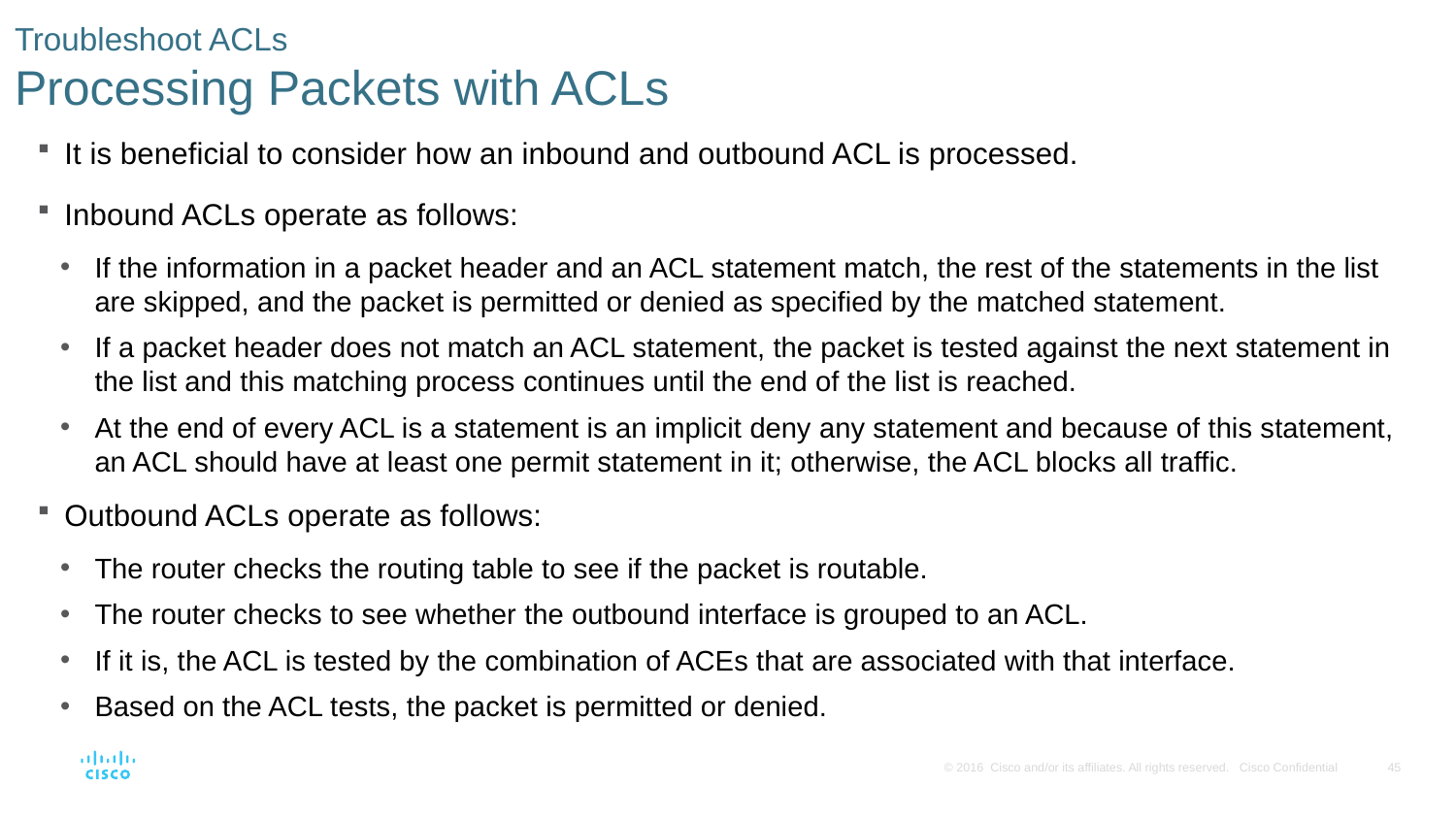

# Troubleshoot ACLs Processing Packets with ACLs
It is beneficial to consider how an inbound and outbound ACL is processed.
Inbound ACLs operate as follows:
If the information in a packet header and an ACL statement match, the rest of the statements in the list are skipped, and the packet is permitted or denied as specified by the matched statement.
If a packet header does not match an ACL statement, the packet is tested against the next statement in the list and this matching process continues until the end of the list is reached.
At the end of every ACL is a statement is an implicit deny any statement and because of this statement, an ACL should have at least one permit statement in it; otherwise, the ACL blocks all traffic.
Outbound ACLs operate as follows:
The router checks the routing table to see if the packet is routable.
The router checks to see whether the outbound interface is grouped to an ACL.
If it is, the ACL is tested by the combination of ACEs that are associated with that interface.
Based on the ACL tests, the packet is permitted or denied.